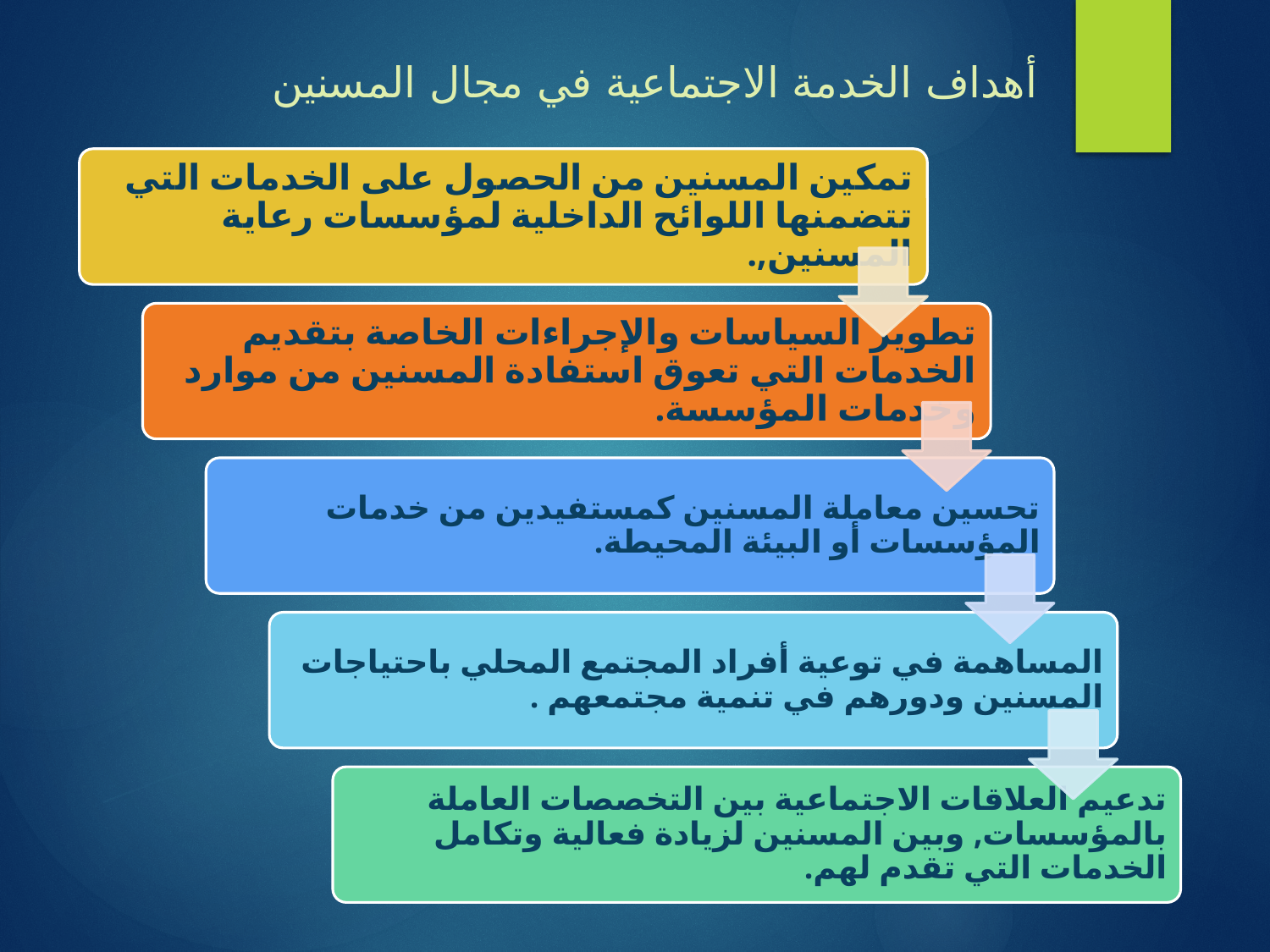

أهداف الخدمة الاجتماعية في مجال المسنين
تمكين المسنين من الحصول على الخدمات التي تتضمنها اللوائح الداخلية لمؤسسات رعاية المسنين,.
تطوير السياسات والإجراءات الخاصة بتقديم الخدمات التي تعوق استفادة المسنين من موارد وخدمات المؤسسة.
تحسين معاملة المسنين كمستفيدين من خدمات المؤسسات أو البيئة المحيطة.
المساهمة في توعية أفراد المجتمع المحلي باحتياجات المسنين ودورهم في تنمية مجتمعهم .
تدعيم العلاقات الاجتماعية بين التخصصات العاملة بالمؤسسات, وبين المسنين لزيادة فعالية وتكامل الخدمات التي تقدم لهم.